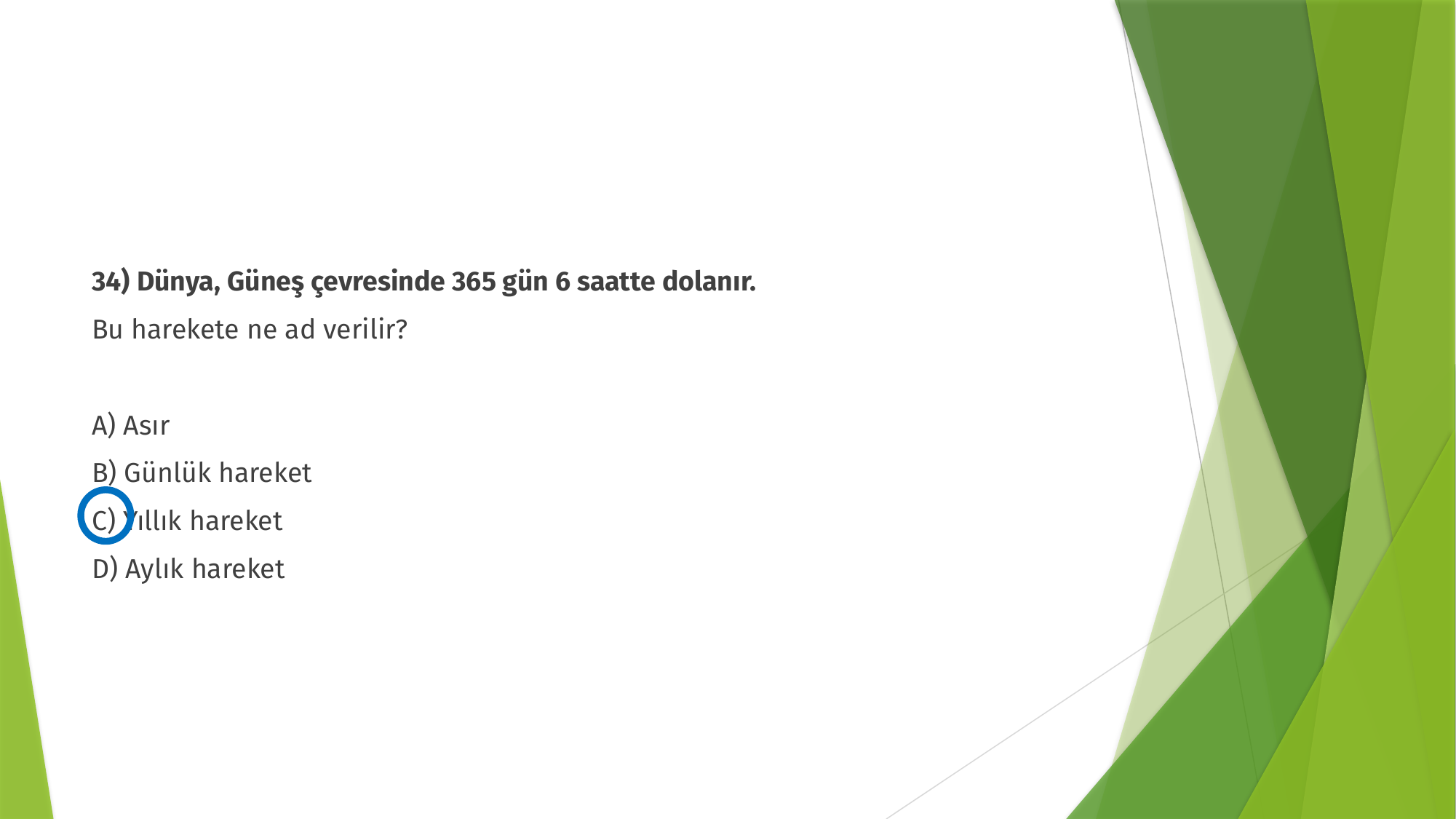

#
34) Dünya, Güneş çevresinde 365 gün 6 saatte dolanır.
Bu harekete ne ad verilir?

A) Asır
B) Günlük hareket
C) Yıllık hareket
D) Aylık hareket